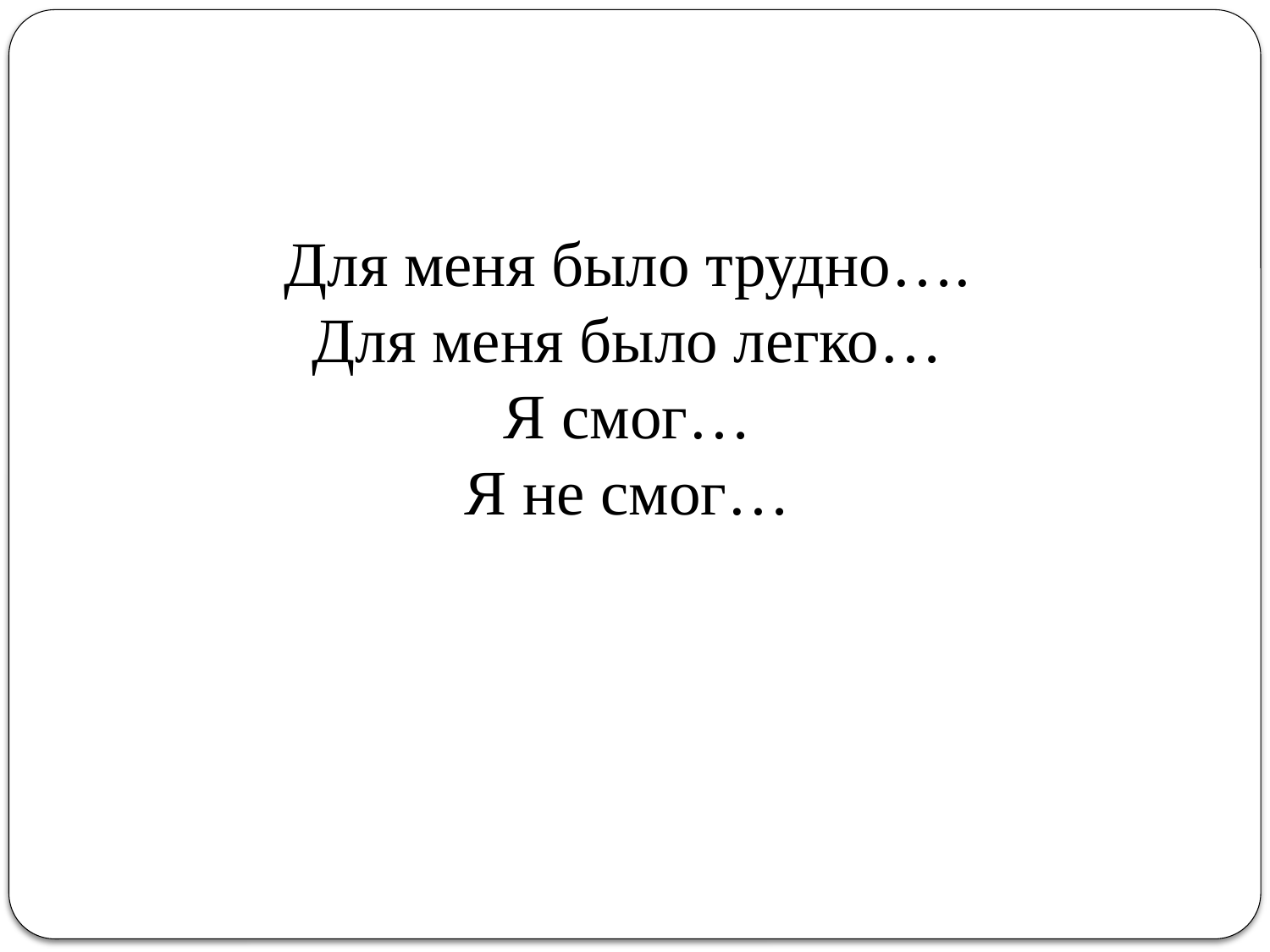

Для меня было трудно….
Для меня было легко…
Я смог…
Я не смог…